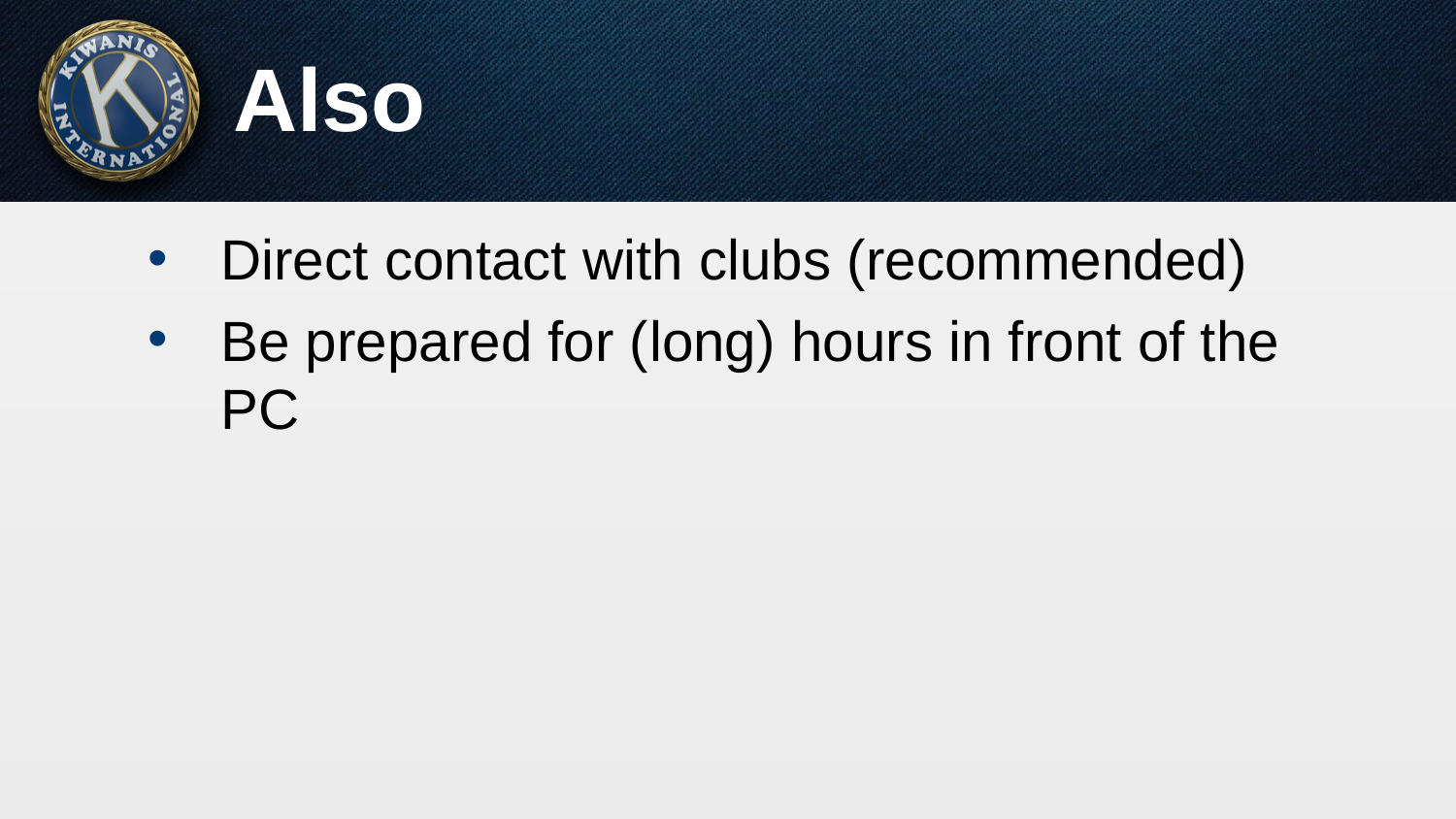

# Also
Direct contact with clubs (recommended)
Be prepared for (long) hours in front of the PC